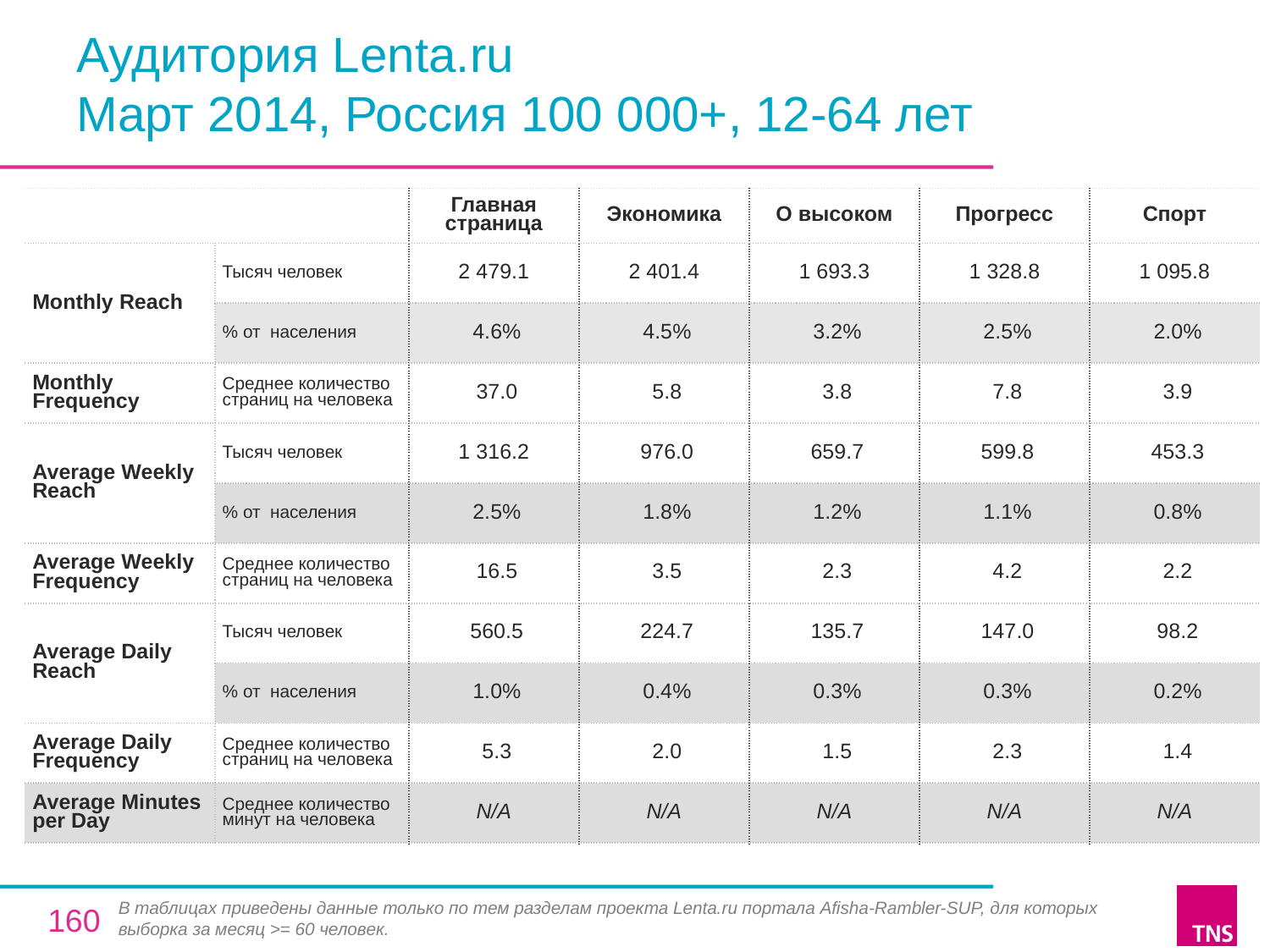

# Аудитория Lenta.ru Март 2014, Россия 100 000+, 12-64 лет
|  |  | Главная страница | Экономика | О высоком | Прогресс | Спорт |
| --- | --- | --- | --- | --- | --- | --- |
| Monthly Reach | Тысяч человек | 2 479.1 | 2 401.4 | 1 693.3 | 1 328.8 | 1 095.8 |
|  | % от населения | 4.6% | 4.5% | 3.2% | 2.5% | 2.0% |
| Monthly Frequency | Среднее количество страниц на человека | 37.0 | 5.8 | 3.8 | 7.8 | 3.9 |
| Average Weekly Reach | Тысяч человек | 1 316.2 | 976.0 | 659.7 | 599.8 | 453.3 |
|  | % от населения | 2.5% | 1.8% | 1.2% | 1.1% | 0.8% |
| Average Weekly Frequency | Среднее количество страниц на человека | 16.5 | 3.5 | 2.3 | 4.2 | 2.2 |
| Average Daily Reach | Тысяч человек | 560.5 | 224.7 | 135.7 | 147.0 | 98.2 |
|  | % от населения | 1.0% | 0.4% | 0.3% | 0.3% | 0.2% |
| Average Daily Frequency | Среднее количество страниц на человека | 5.3 | 2.0 | 1.5 | 2.3 | 1.4 |
| Average Minutes per Day | Среднее количество минут на человека | N/A | N/A | N/A | N/A | N/A |
В таблицах приведены данные только по тем разделам проекта Lenta.ru портала Afisha-Rambler-SUP, для которых выборка за месяц >= 60 человек.
160